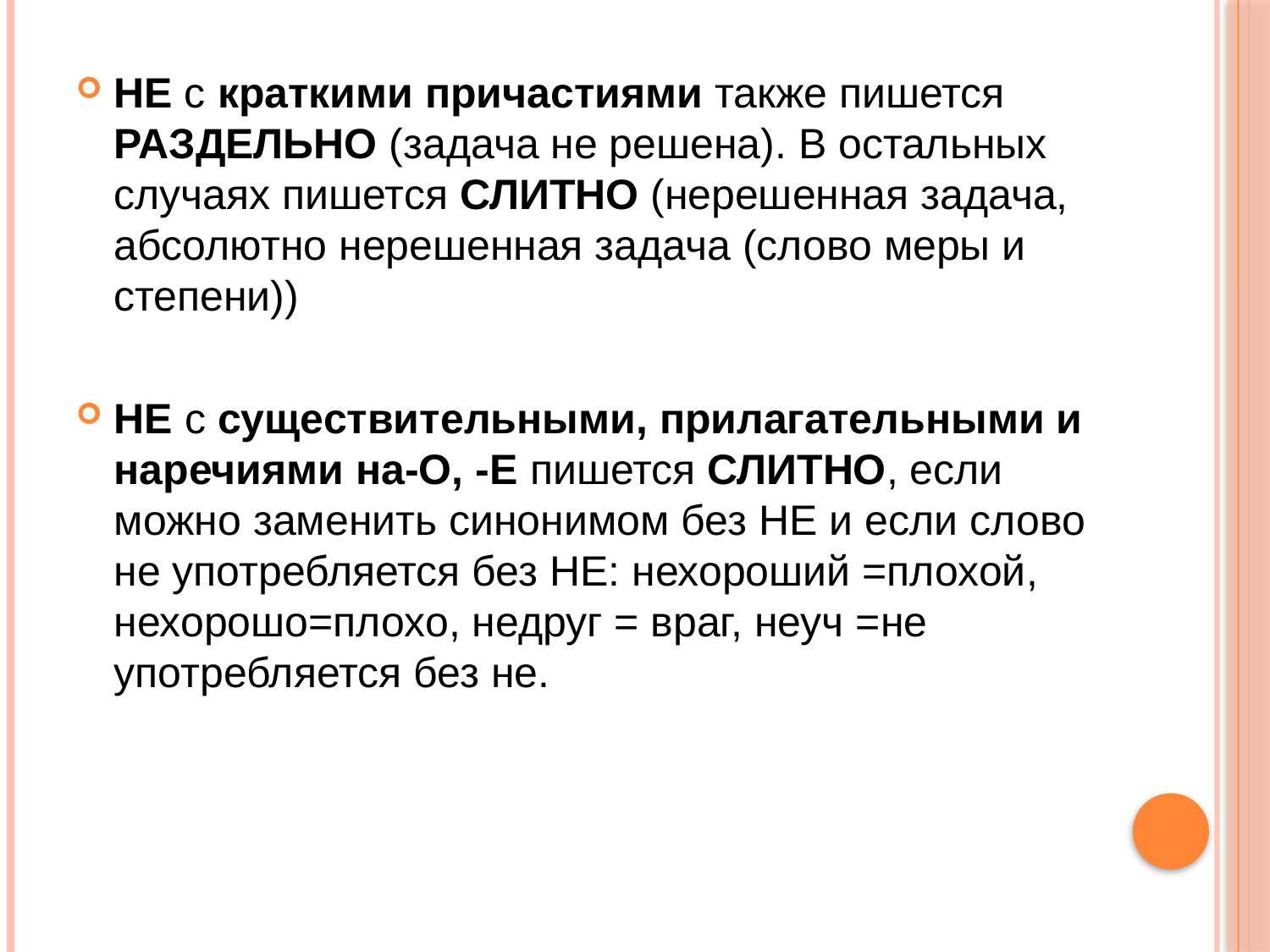

НЕ с краткими причастиями также пишется РАЗДЕЛЬНО (задача не решена). В остальных случаях пишется СЛИТНО (нерешенная задача, абсолютно нерешенная задача (слово меры и степени))

НЕ с существительными, прилагательными и наречиями на-О, -Е пишется СЛИТНО, если можно заменить синонимом без НЕ и если слово не употребляется без НЕ: нехороший =плохой, нехорошо=плохо, недруг = враг, неуч =не употребляется без не.